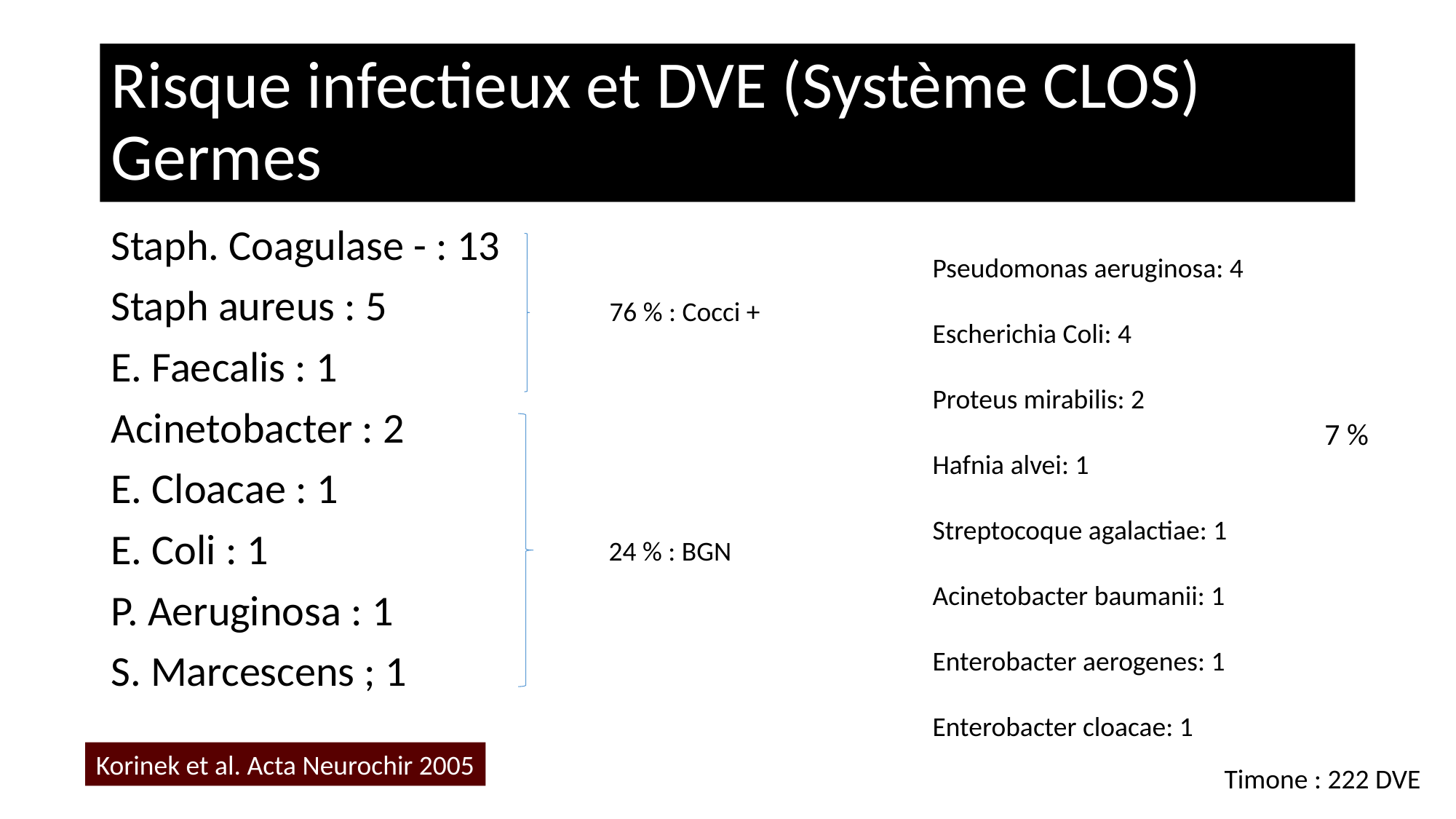

# Risque infectieux et DVE (Système CLOS) Germes
Pseudomonas aeruginosa: 4
Escherichia Coli: 4
Proteus mirabilis: 2
Hafnia alvei: 1
Streptocoque agalactiae: 1
Acinetobacter baumanii: 1
Enterobacter aerogenes: 1
Enterobacter cloacae: 1
Staph. Coagulase - : 13
Staph aureus : 5
E. Faecalis : 1
Acinetobacter : 2
E. Cloacae : 1
E. Coli : 1
P. Aeruginosa : 1
S. Marcescens ; 1

76 % : Cocci +
7 %

24 % : BGN
Korinek et al. Acta Neurochir 2005
Timone : 222 DVE